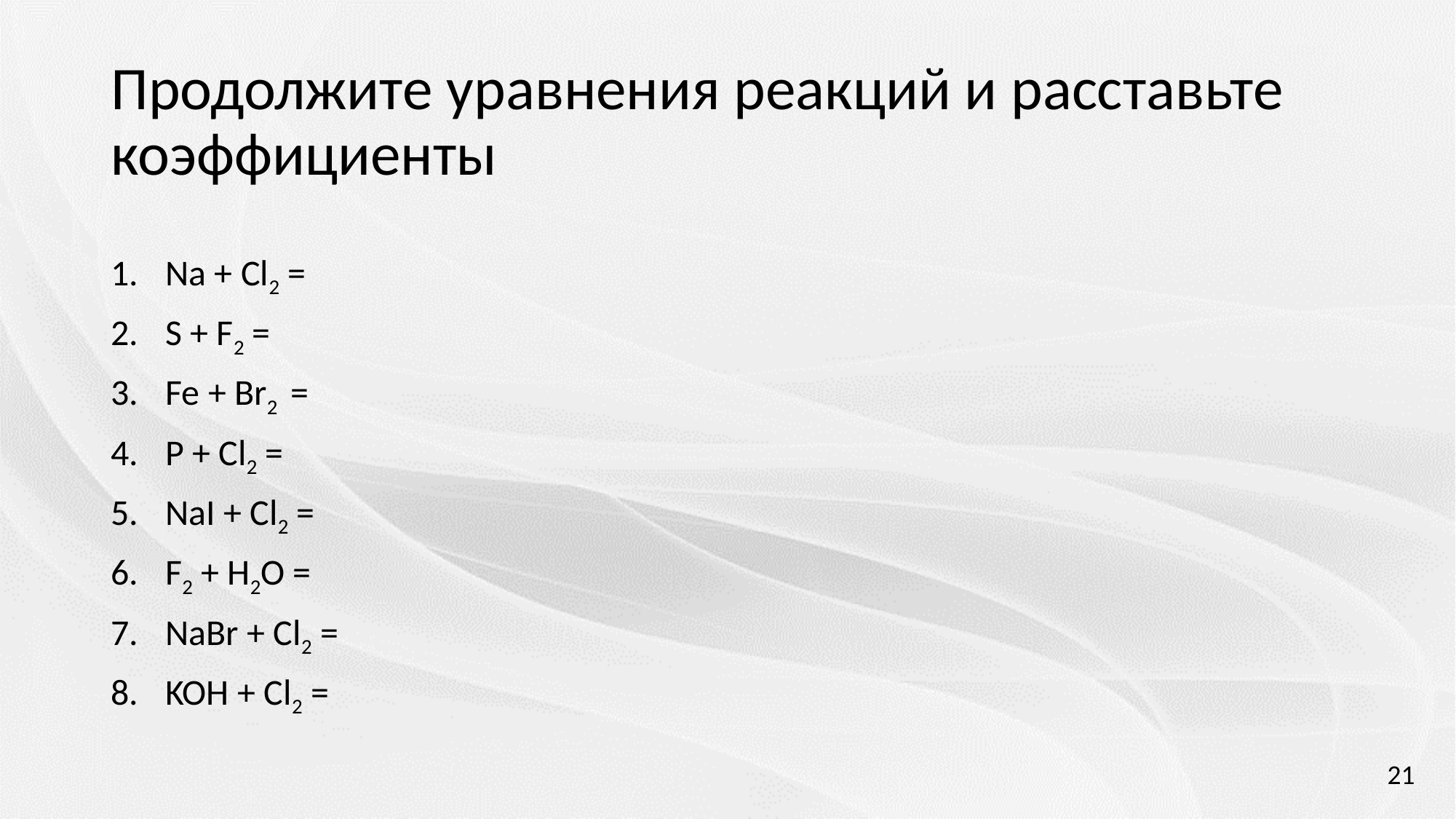

# Продолжите уравнения реакций и расставьте коэффициенты
Na + Cl2 =
S + F2 =
Fe + Br2  =
P + Cl2 =
NaI + Cl2 =
F2 + H2O =
NaBr + Cl2 =
KOH + Cl2 =
21